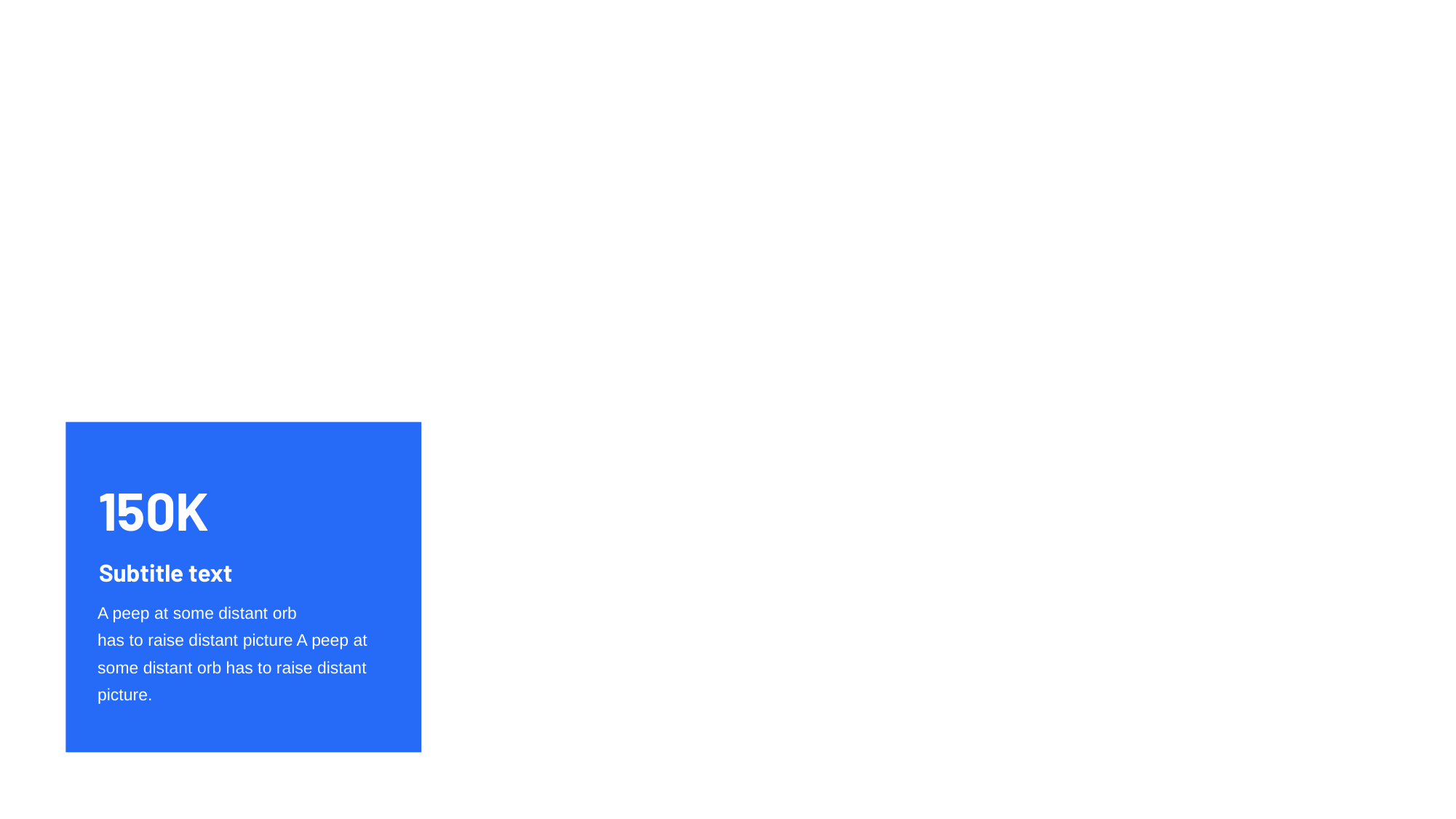

150K
Subtitle text
A peep at some distant orb
has to raise distant picture A peep at some distant orb has to raise distant picture.